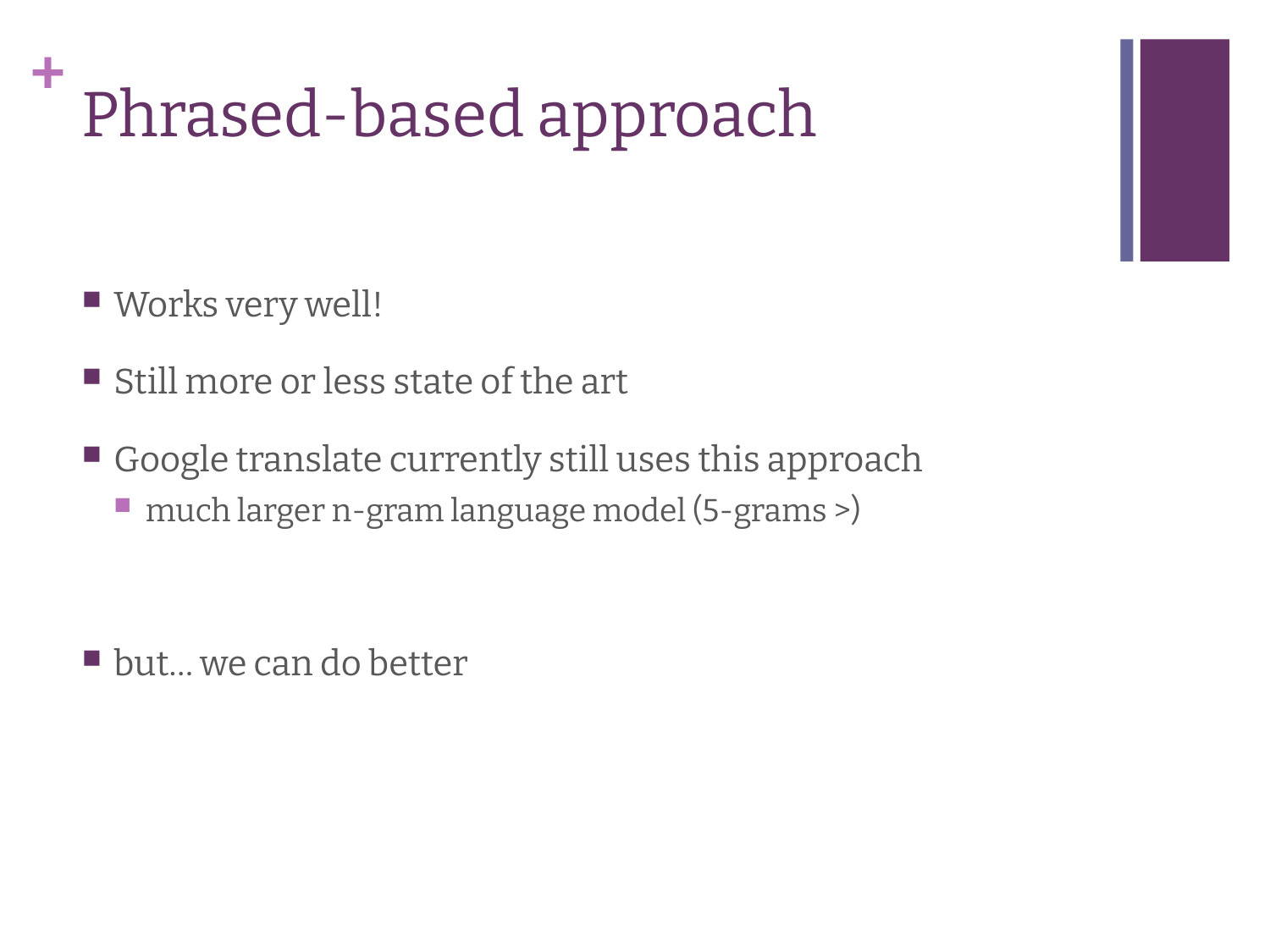

# Phrased-based approach
Works very well!
Still more or less state of the art
Google translate currently still uses this approach
much larger n-gram language model (5-grams >)

but… we can do better